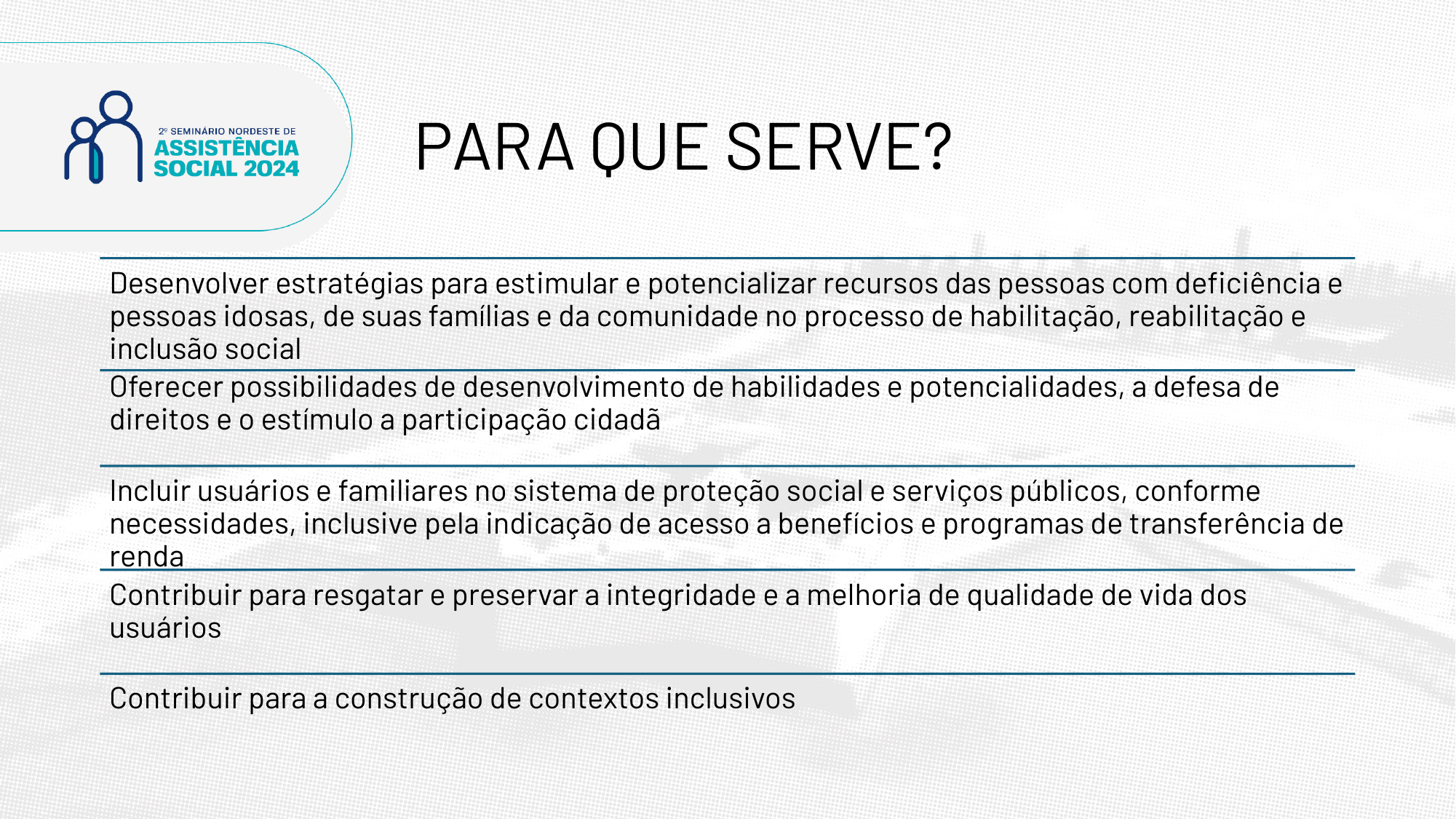

# PARA QUE SERVE?
Desenvolver estratégias para estimular e potencializar recursos das pessoas com deficiência e pessoas idosas, de suas famílias e da comunidade no processo de habilitação, reabilitação e inclusão social
Oferecer possibilidades de desenvolvimento de habilidades e potencialidades, a defesa de direitos e o estímulo a participação cidadã
Incluir usuários e familiares no sistema de proteção social e serviços públicos, conforme necessidades, inclusive pela indicação de acesso a benefícios e programas de transferência de renda
Contribuir para resgatar e preservar a integridade e a melhoria de qualidade de vida dos usuários
Contribuir para a construção de contextos inclusivos